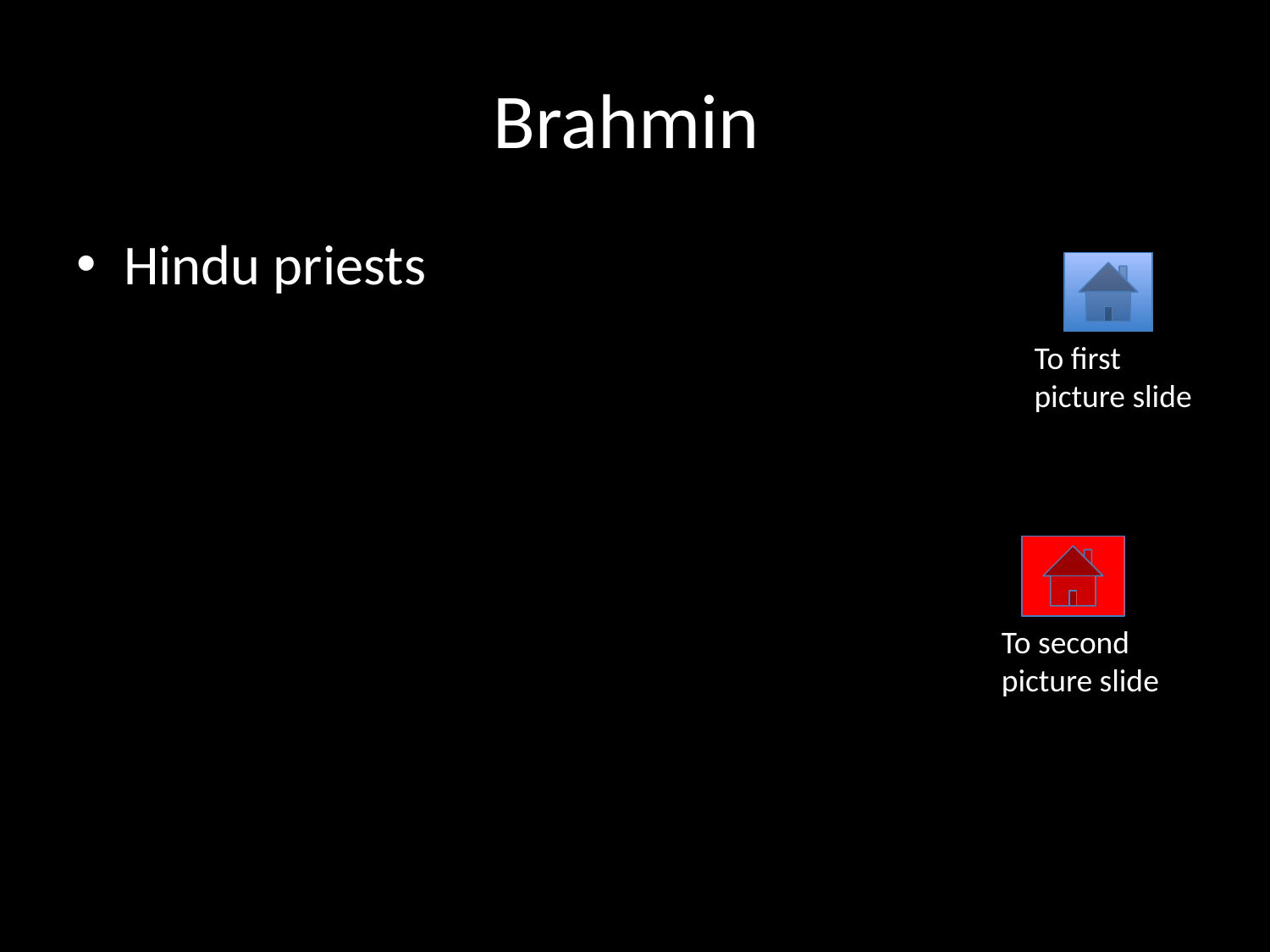

# Brahmin
Hindu priests

To first picture slide

To second picture slide